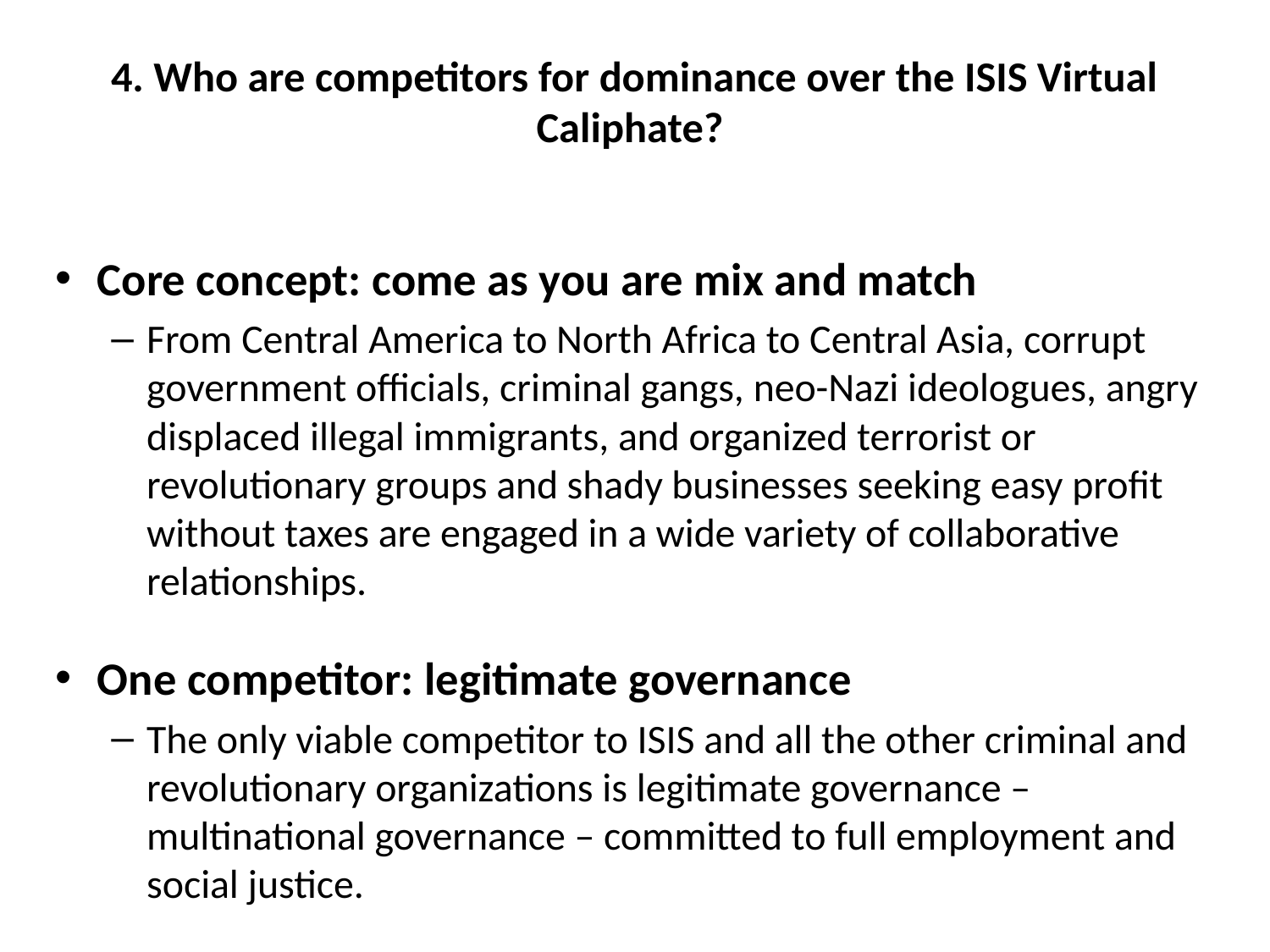

# 4. Who are competitors for dominance over the ISIS Virtual Caliphate?
Core concept: come as you are mix and match
From Central America to North Africa to Central Asia, corrupt government officials, criminal gangs, neo-Nazi ideologues, angry displaced illegal immigrants, and organized terrorist or revolutionary groups and shady businesses seeking easy profit without taxes are engaged in a wide variety of collaborative relationships.

One competitor: legitimate governance
The only viable competitor to ISIS and all the other criminal and revolutionary organizations is legitimate governance – multinational governance – committed to full employment and social justice.